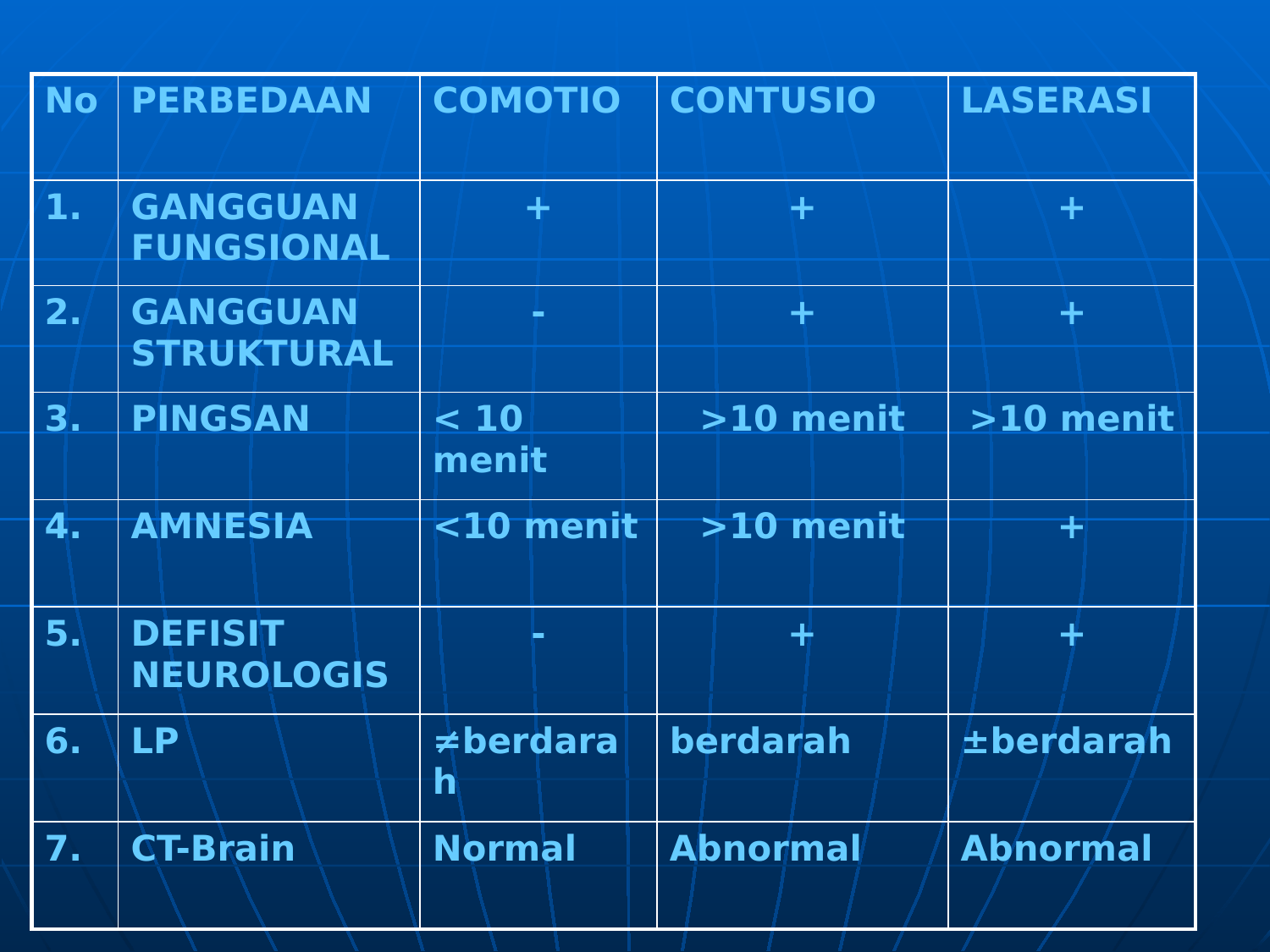

| No | PERBEDAAN | COMOTIO | CONTUSIO | LASERASI |
| --- | --- | --- | --- | --- |
| 1. | GANGGUAN FUNGSIONAL | + | + | + |
| 2. | GANGGUAN STRUKTURAL | - | + | + |
| 3. | PINGSAN | < 10 menit | >10 menit | >10 menit |
| 4. | AMNESIA | <10 menit | >10 menit | + |
| 5. | DEFISIT NEUROLOGIS | - | + | + |
| 6. | LP | ≠berdarah | berdarah | ±berdarah |
| 7. | CT-Brain | Normal | Abnormal | Abnormal |